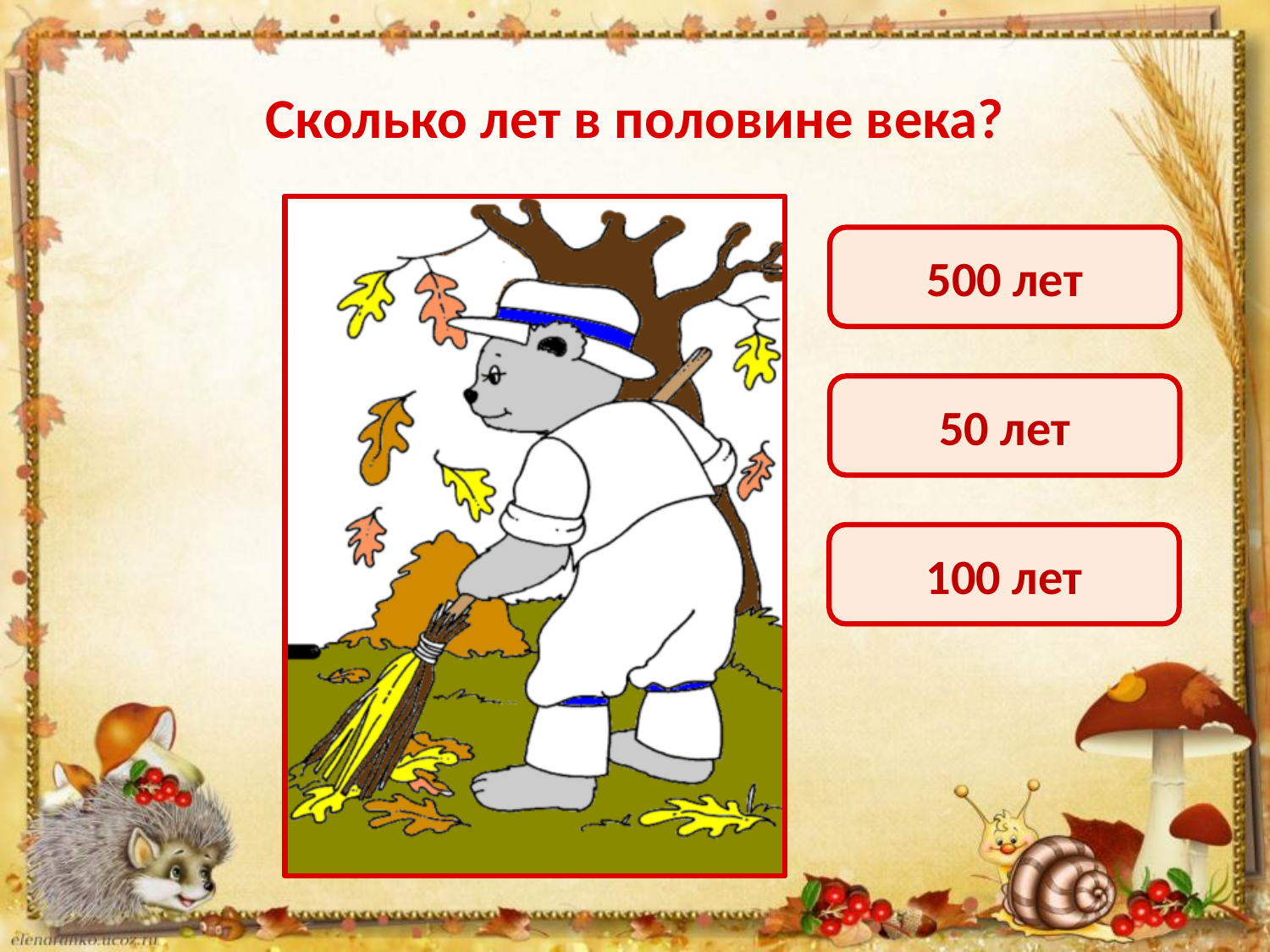

# Сколько лет в половине века?

500 лет
50 лет
100 лет